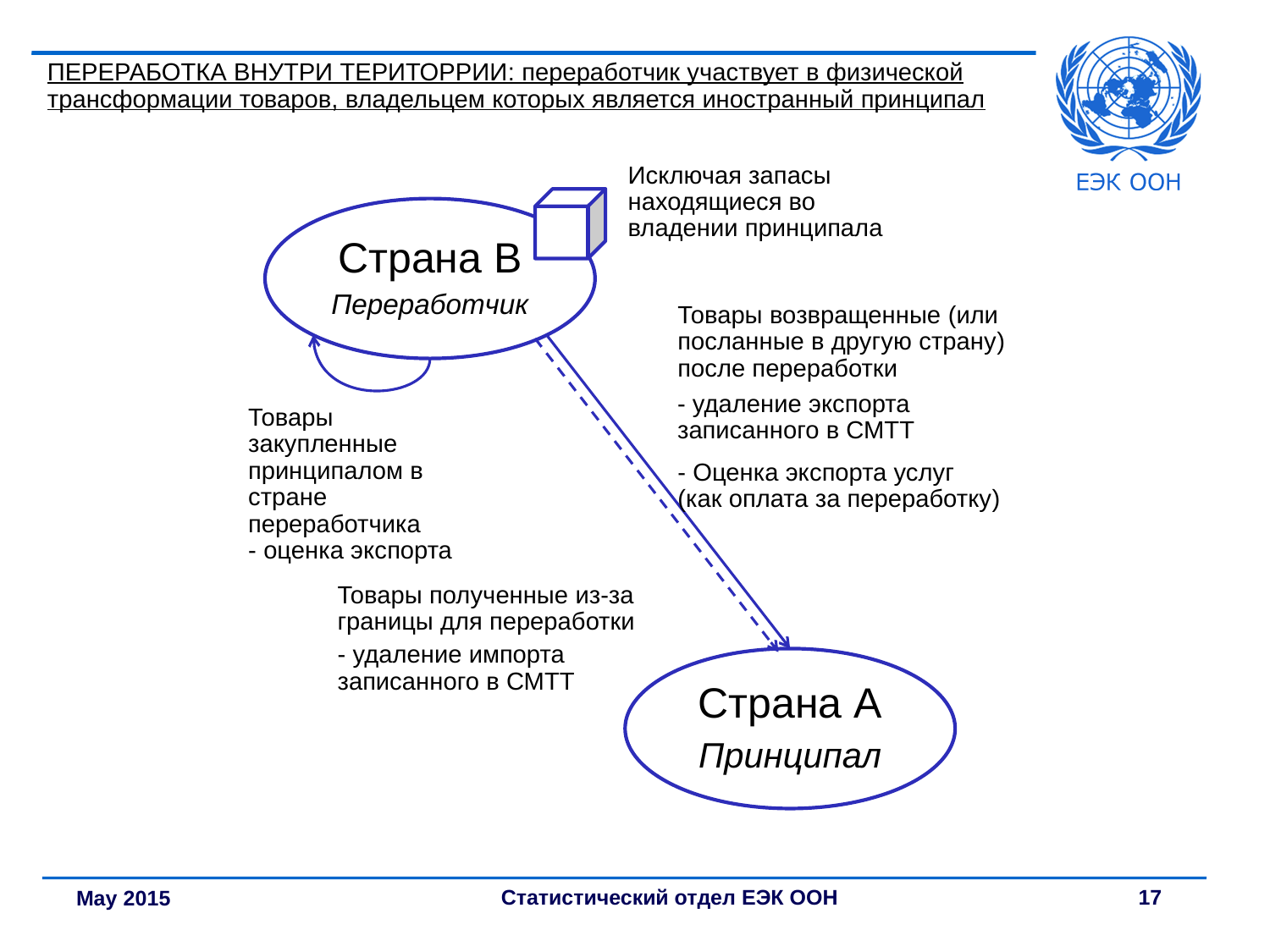

ПЕРЕРАБОТКА ВНУТРИ ТЕРИТОРРИИ: переработчик участвует в физической трансформации товаров, владельцем которых является иностранный принципал
Исключая запасы находящиеся во владении принципала

Страна B
Переработчик
Товары возвращенные (или посланные в другую страну) после переработки
- удаление экспорта записанного в СМТТ
Товары закупленные принципалом в стране переработчика
- оценка экспорта
- Оценка экспорта услуг (как оплата за переработку)
Товары полученные из-за границы для переработки
- удаление импорта записанного в СМТТ
Страна A
Принципал
May 2015